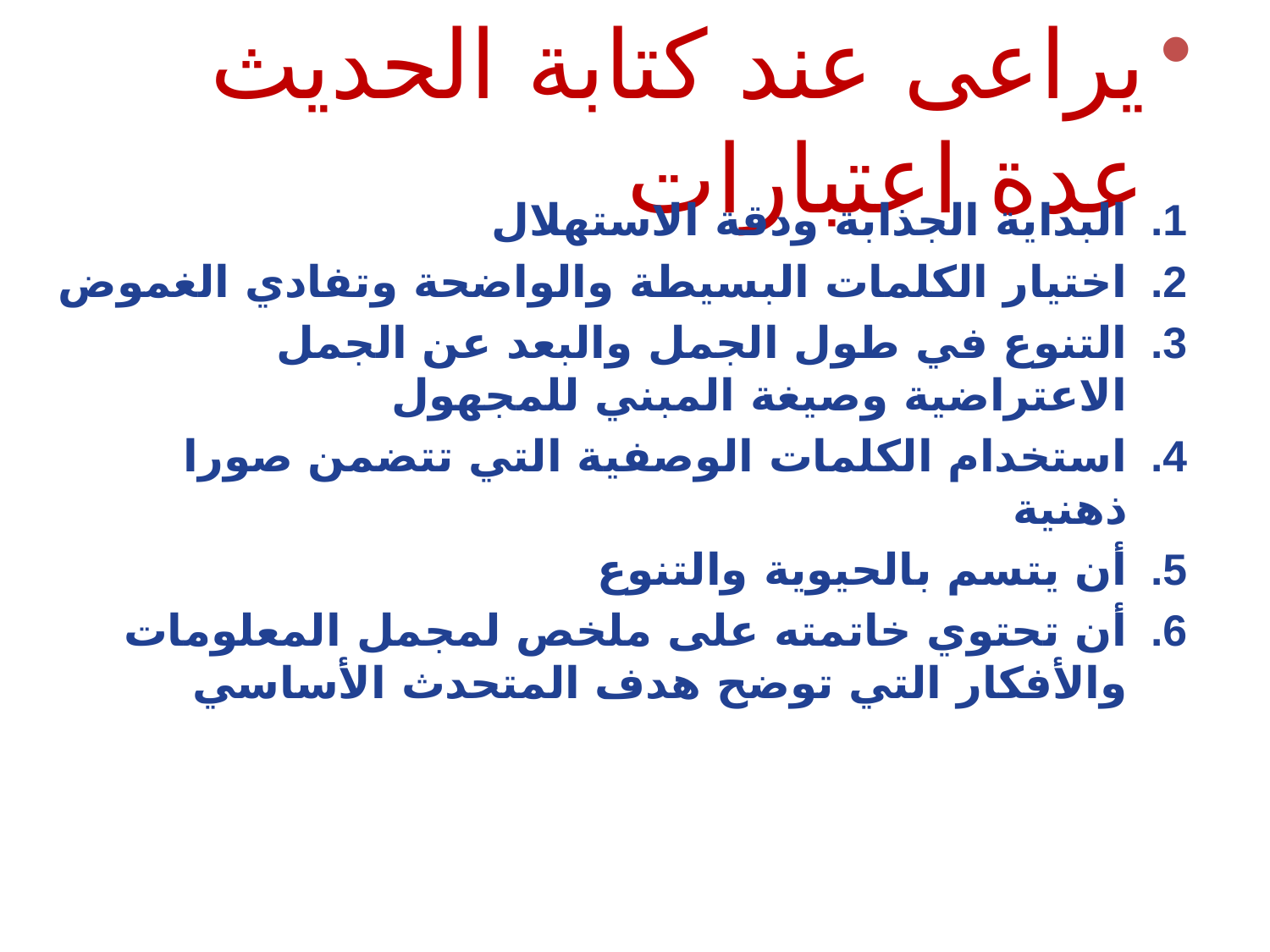

# يراعى عند كتابة الحديث عدة اعتبارات
البداية الجذابة ودقة الاستهلال
اختيار الكلمات البسيطة والواضحة وتفادي الغموض
التنوع في طول الجمل والبعد عن الجمل الاعتراضية وصيغة المبني للمجهول
استخدام الكلمات الوصفية التي تتضمن صورا ذهنية
أن يتسم بالحيوية والتنوع
أن تحتوي خاتمته على ملخص لمجمل المعلومات والأفكار التي توضح هدف المتحدث الأساسي